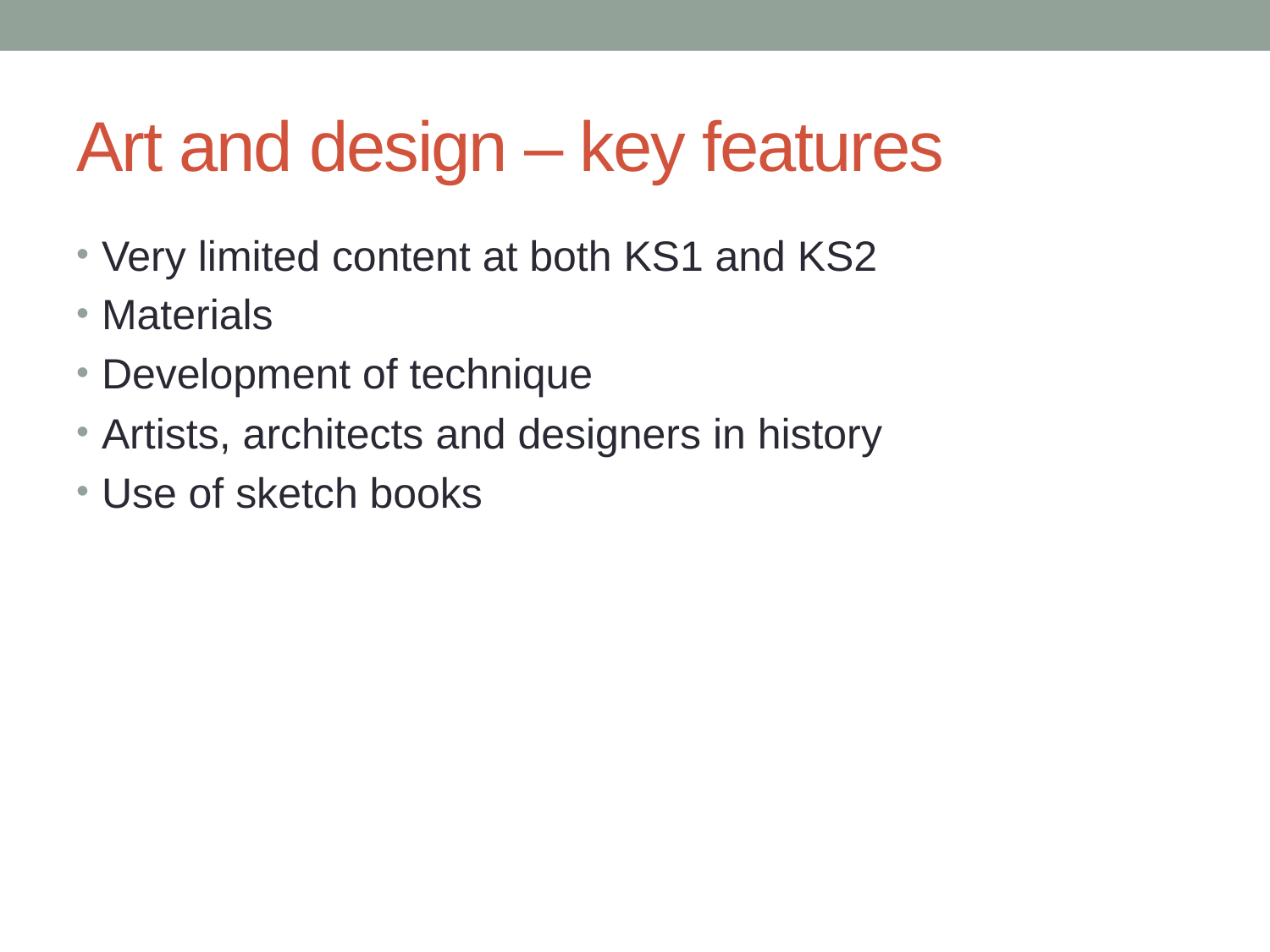

# Art and design – key features
Very limited content at both KS1 and KS2
Materials
Development of technique
Artists, architects and designers in history
Use of sketch books